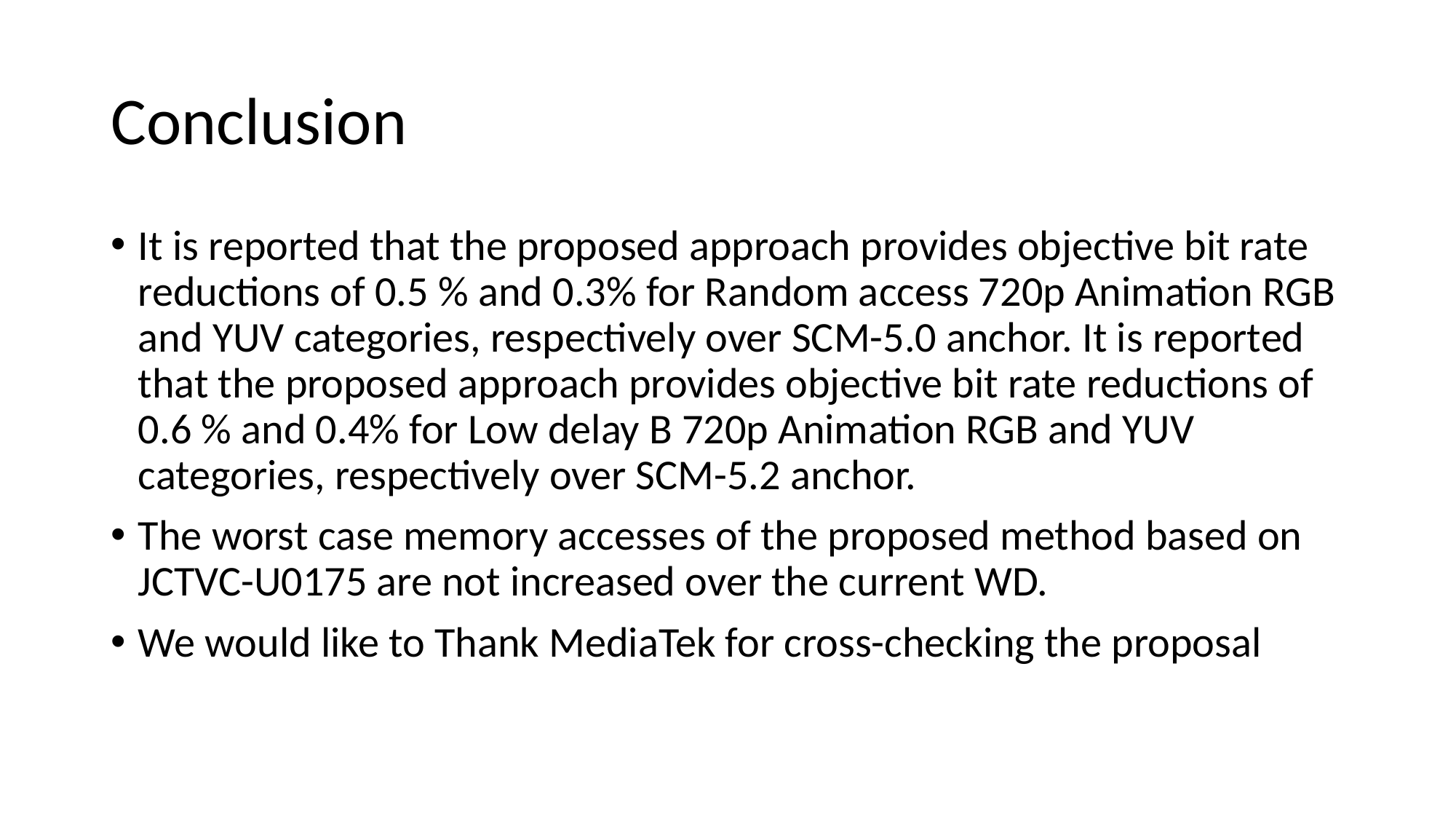

# Conclusion
It is reported that the proposed approach provides objective bit rate reductions of 0.5 % and 0.3% for Random access 720p Animation RGB and YUV categories, respectively over SCM-5.0 anchor. It is reported that the proposed approach provides objective bit rate reductions of 0.6 % and 0.4% for Low delay B 720p Animation RGB and YUV categories, respectively over SCM-5.2 anchor.
The worst case memory accesses of the proposed method based on JCTVC-U0175 are not increased over the current WD.
We would like to Thank MediaTek for cross-checking the proposal